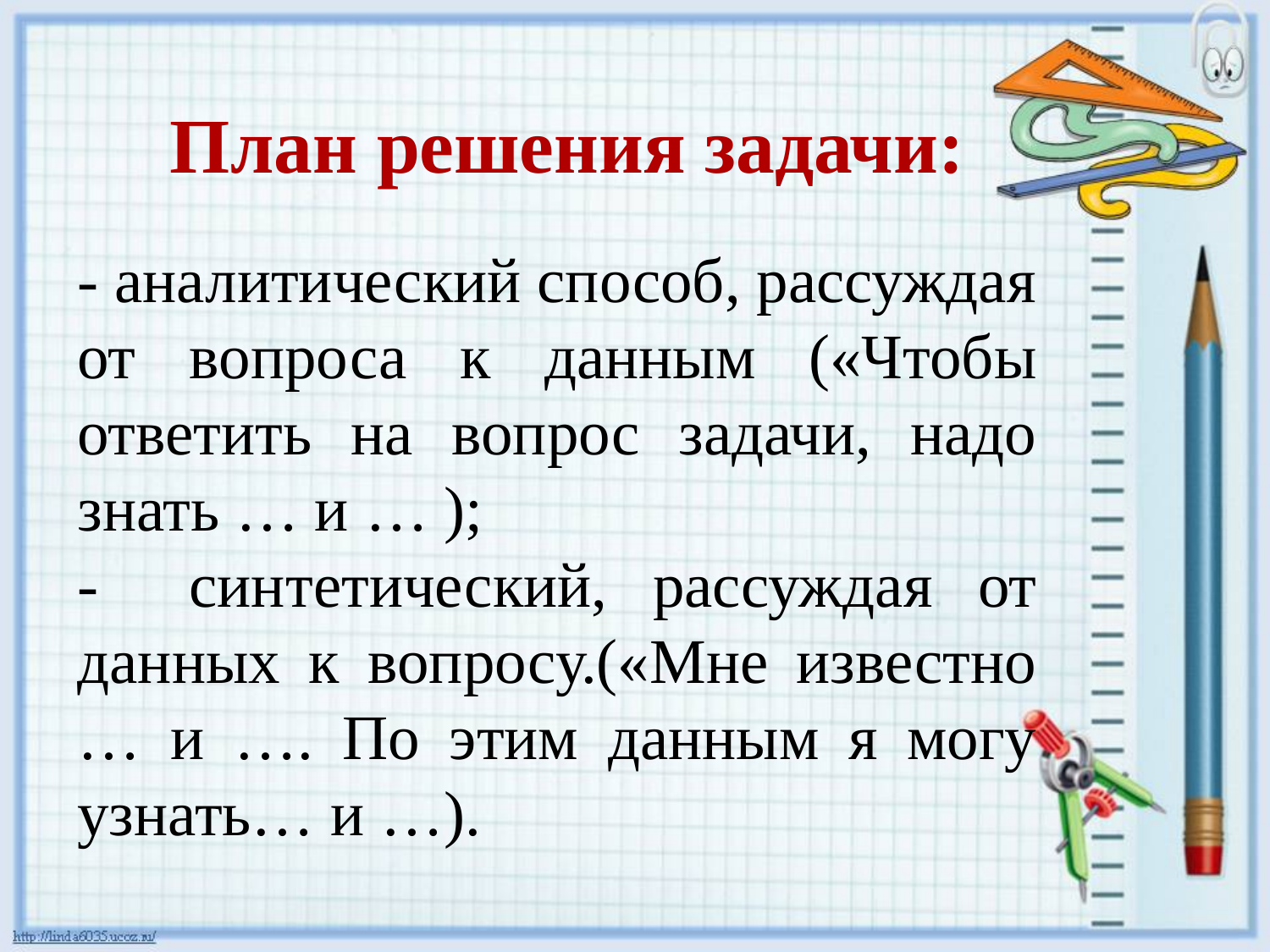

План решения задачи:

- аналитический способ, рассуждая от вопроса к данным («Чтобы ответить на вопрос задачи, надо знать … и … );
-  синтетический, рассуждая от данных к вопросу.(«Мне известно … и …. По этим данным я могу узнать… и …).